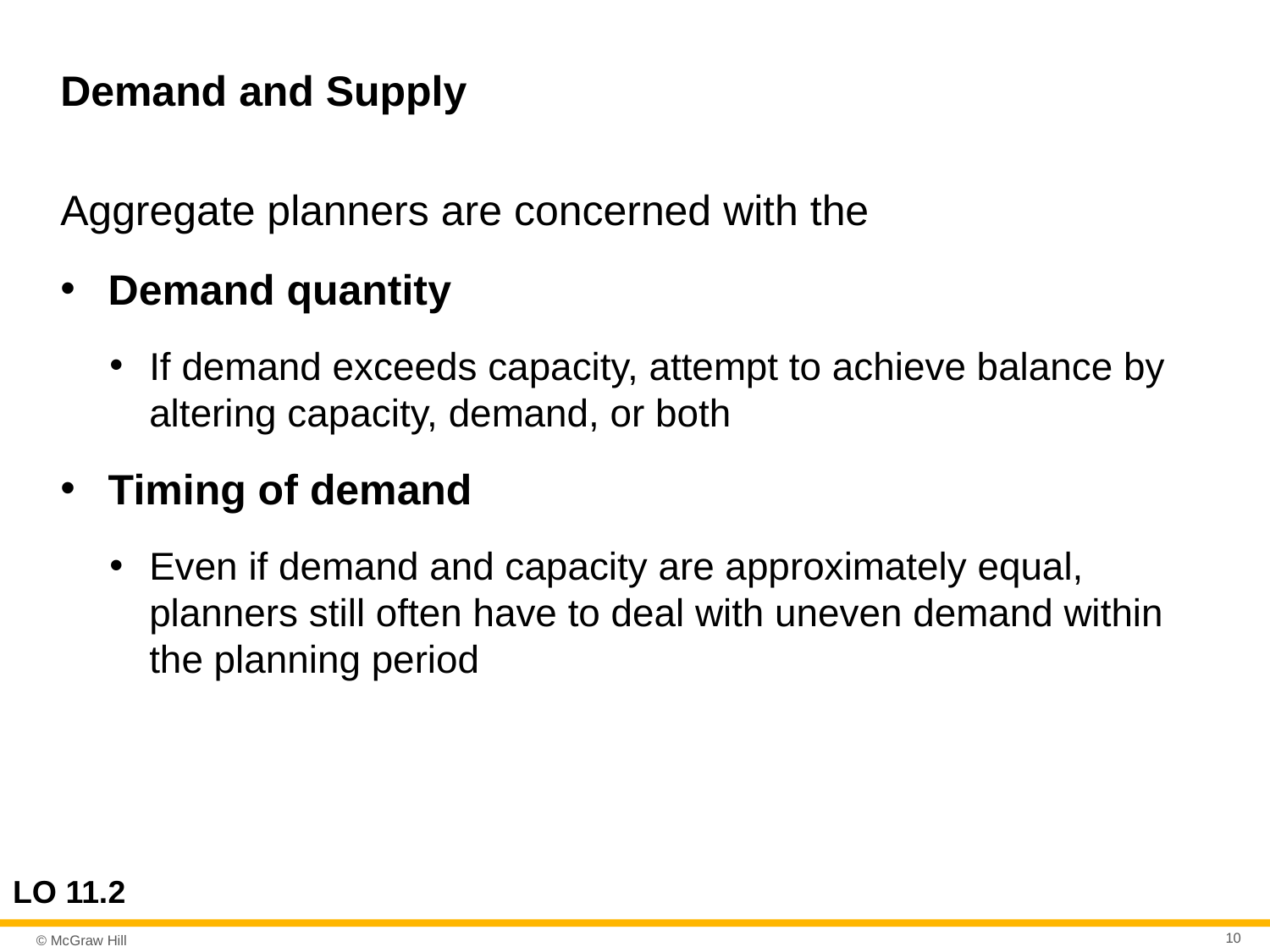

# Demand and Supply
Aggregate planners are concerned with the
Demand quantity
If demand exceeds capacity, attempt to achieve balance by altering capacity, demand, or both
Timing of demand
Even if demand and capacity are approximately equal, planners still often have to deal with uneven demand within the planning period
LO 11.2